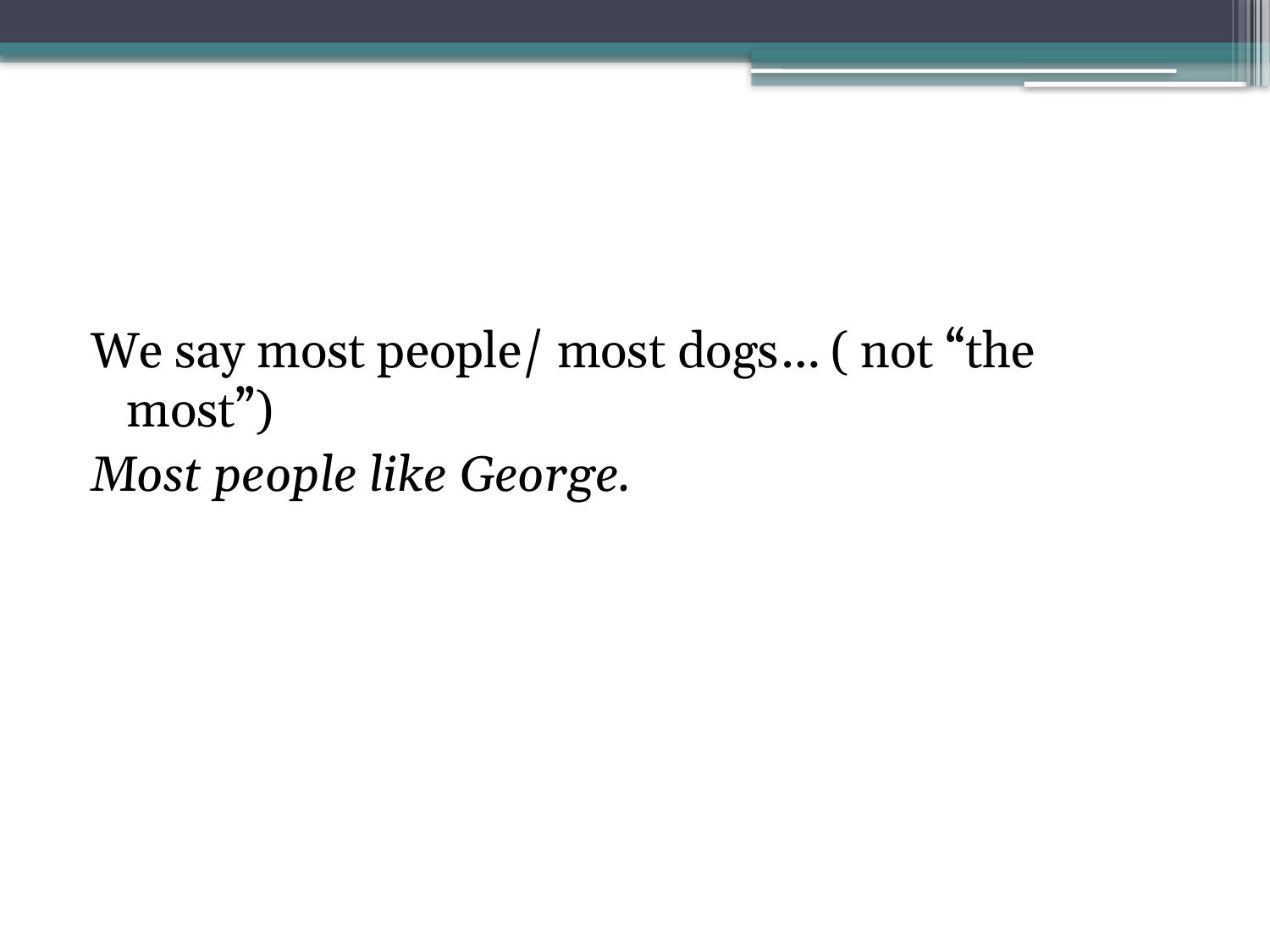

We say most people/ most dogs… ( not “the most”)
Most people like George.